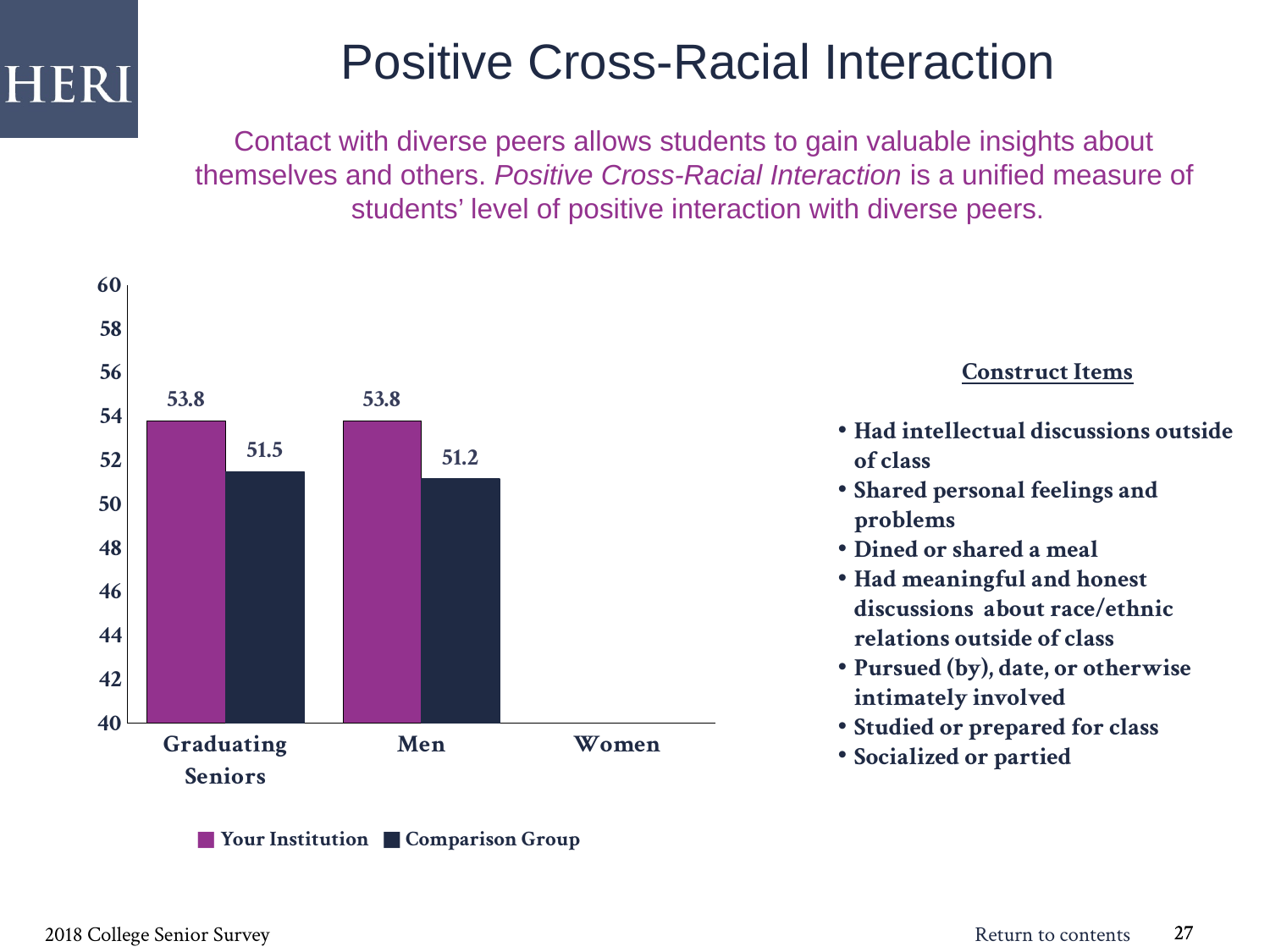

Positive Cross-Racial Interaction
Contact with diverse peers allows students to gain valuable insights about
themselves and others. Positive Cross-Racial Interaction is a unified measure of
students’ level of positive interaction with diverse peers.

### Chart

| Category | Institution | Comparison |
|---|---|---|
| Graduating Seniors | 53.81 | 51.48 |
| Men | 53.81 | 51.15 |
| Women | 0.0 | 0.0 |
Construct Items

Had intellectual discussions outside of class
Shared personal feelings and problems
Dined or shared a meal
Had meaningful and honest discussions  about race/ethnic relations outside of class
Pursued (by), date, or otherwise intimately involved
Studied or prepared for class
Socialized or partied
■ Your Institution   ■ Comparison Group
2018 College Senior Survey
27
27